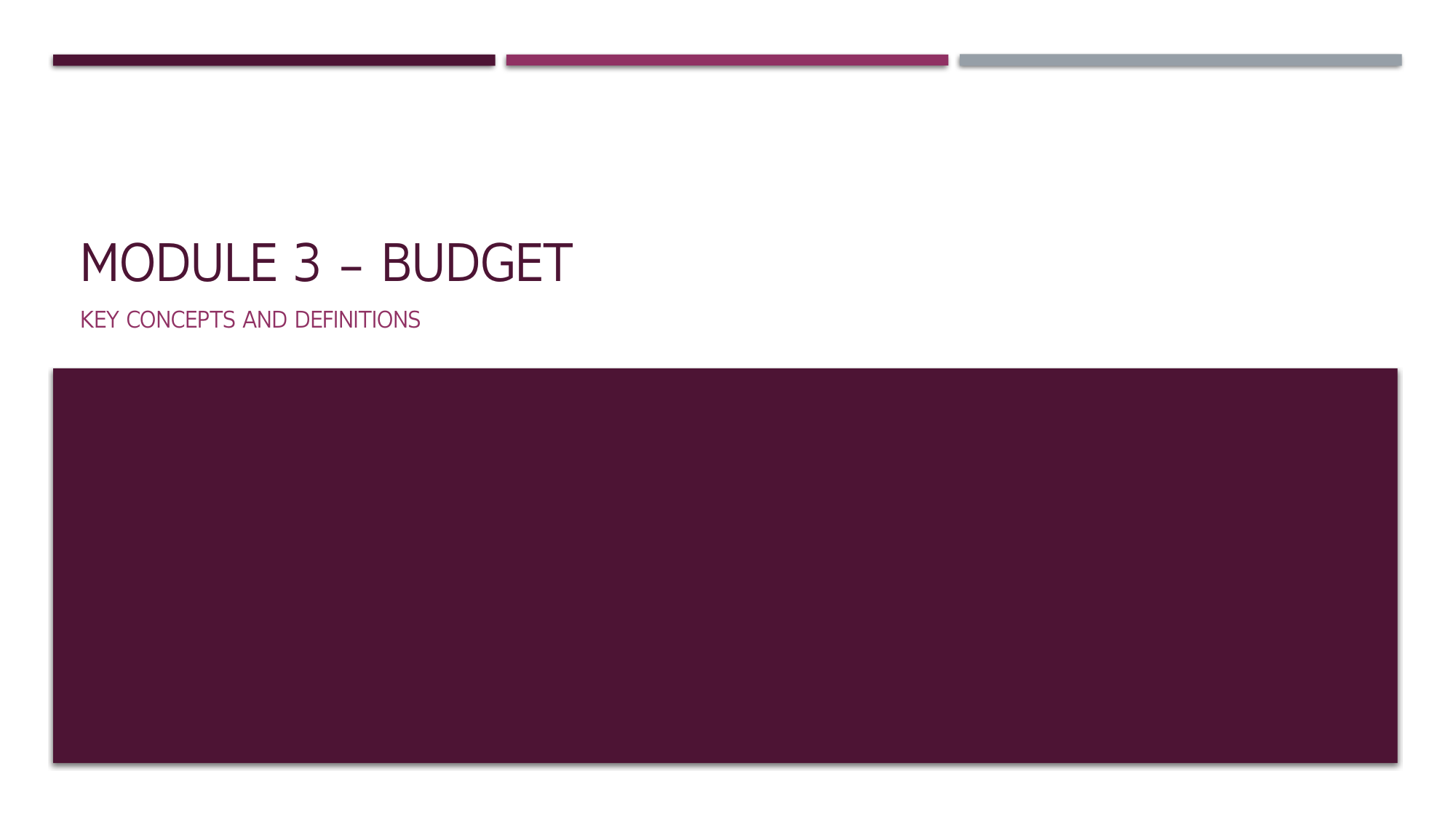

# Module 3 – budget
Key concepts and Definitions